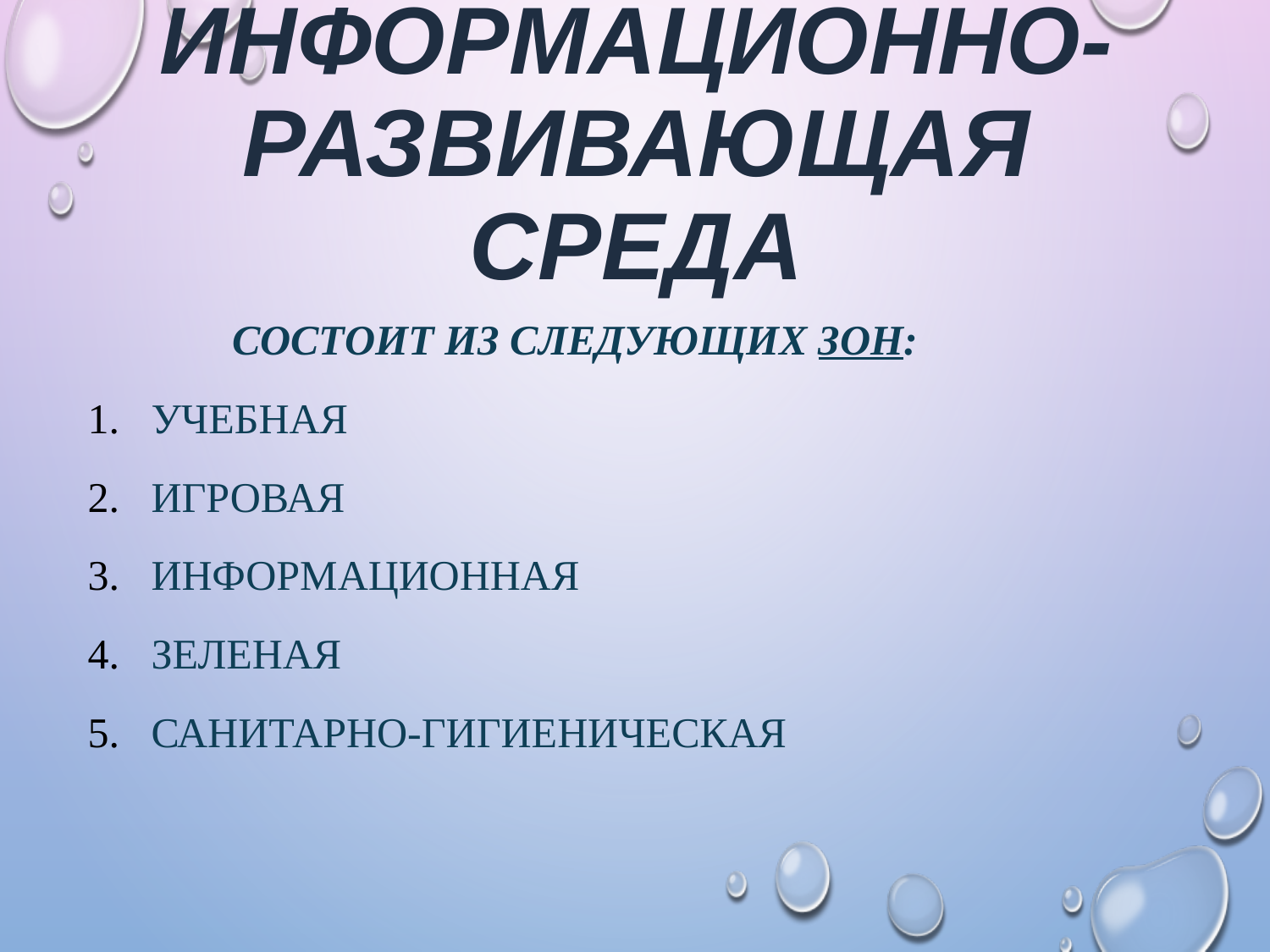

# Информационно-развивающая среда
состоит из следующих зон:
Учебная
Игровая
Информационная
Зеленая
Санитарно-гигиеническая